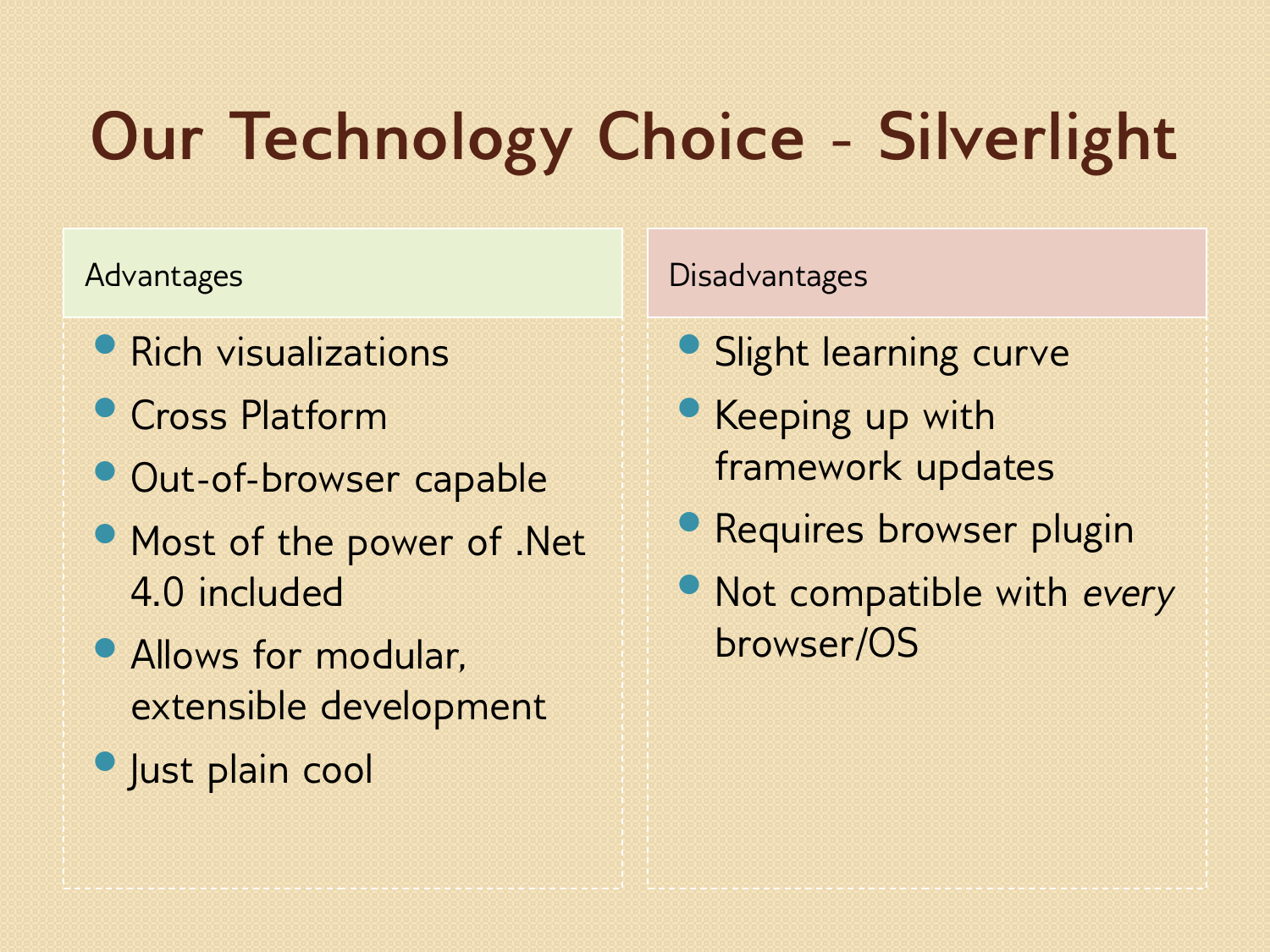

# Our Technology Choice - Silverlight
Advantages
Disadvantages
Rich visualizations
Cross Platform
Out-of-browser capable
Most of the power of .Net 4.0 included
Allows for modular, extensible development
Just plain cool

Slight learning curve
Keeping up with framework updates
Requires browser plugin
Not compatible with every browser/OS